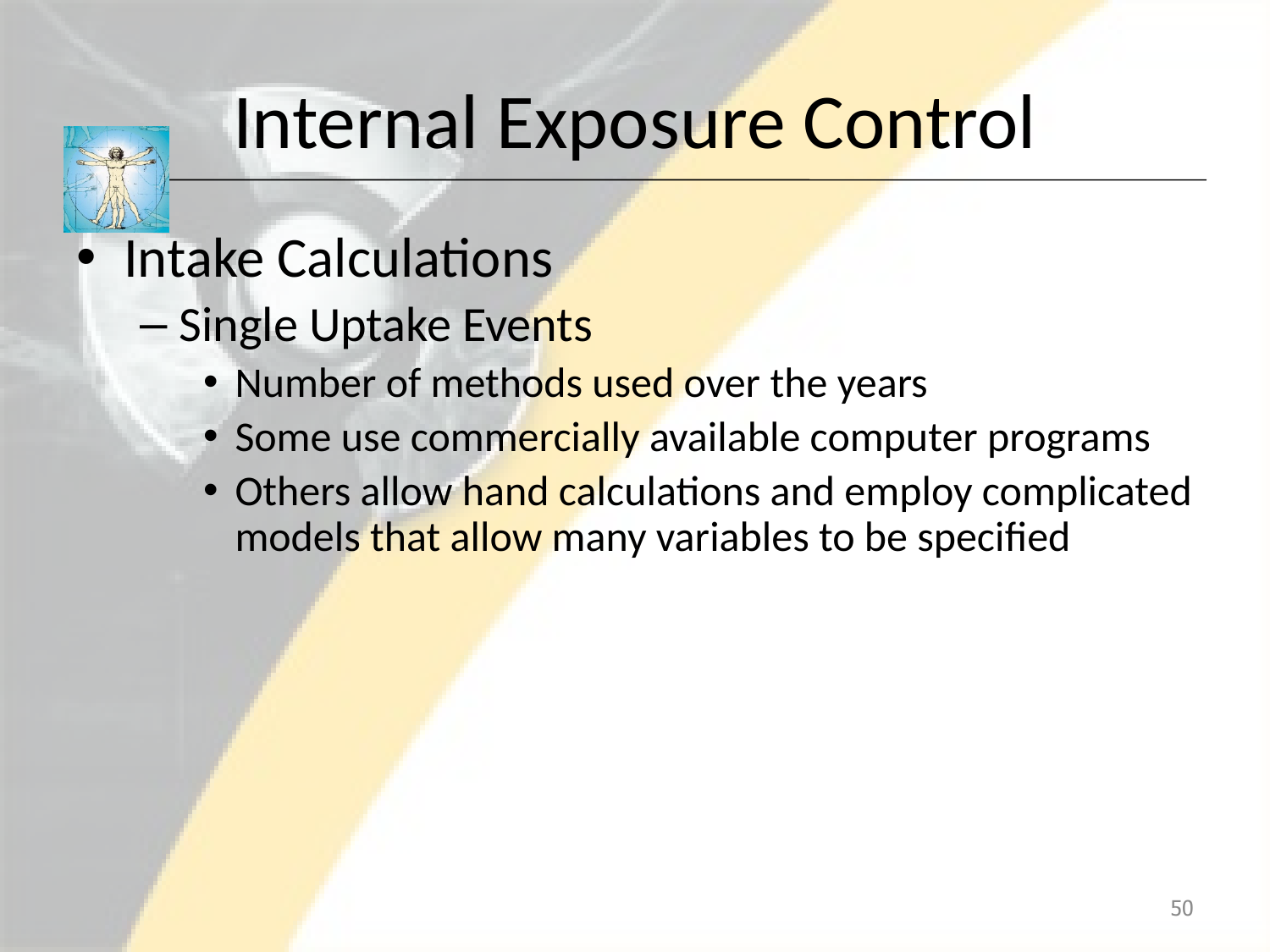

# Internal Exposure Control
Intake Calculations
Single Uptake Events
Number of methods used over the years
Some use commercially available computer programs
Others allow hand calculations and employ complicated models that allow many variables to be specified
50